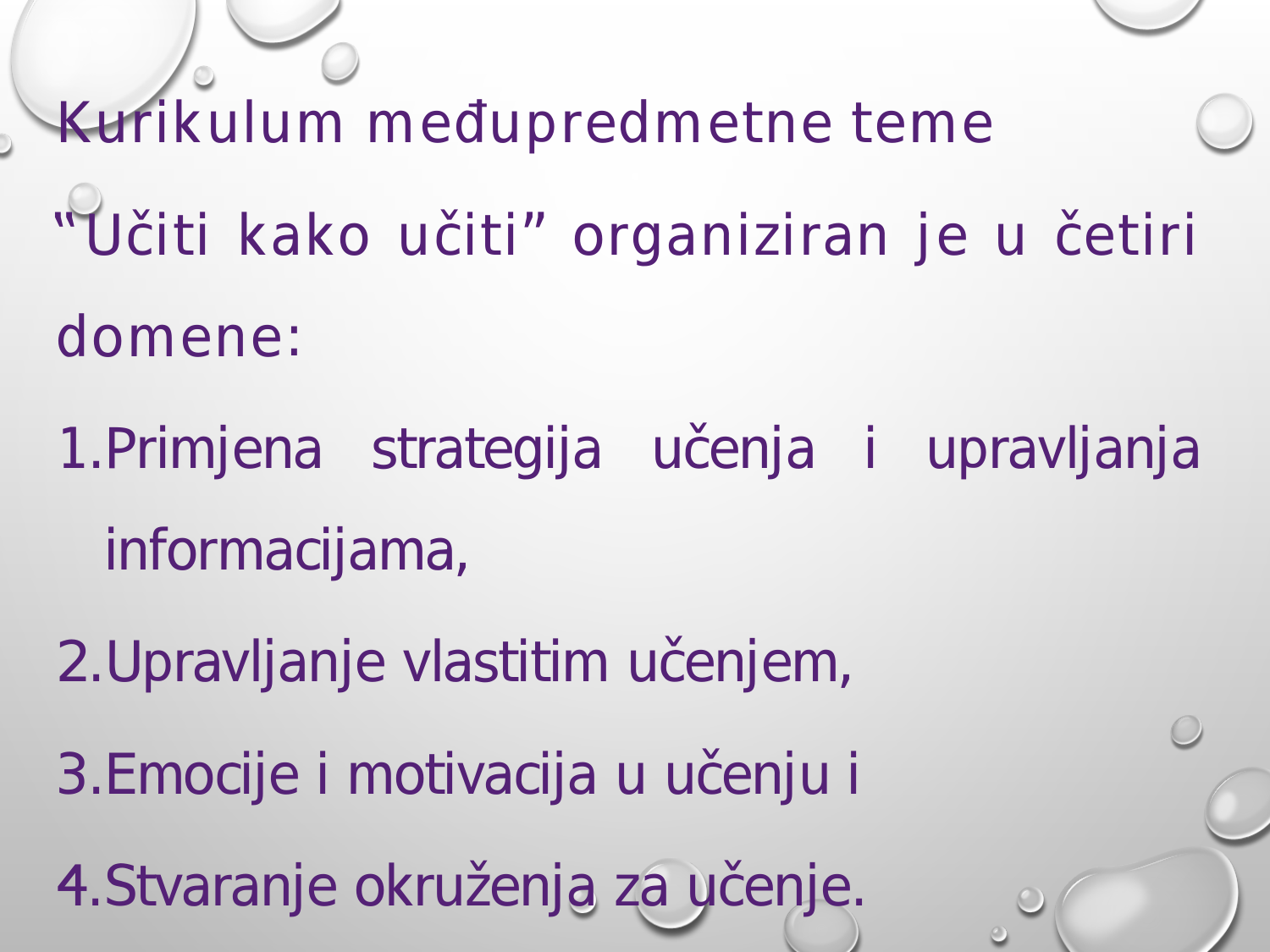

Kurikulum međupredmetne teme
“Učiti kako učiti” organiziran je u četiri domene:
Primjena strategija učenja i upravljanja informacijama,
Upravljanje vlastitim učenjem,
Emocije i motivacija u učenju i
Stvaranje okruženja za učenje.